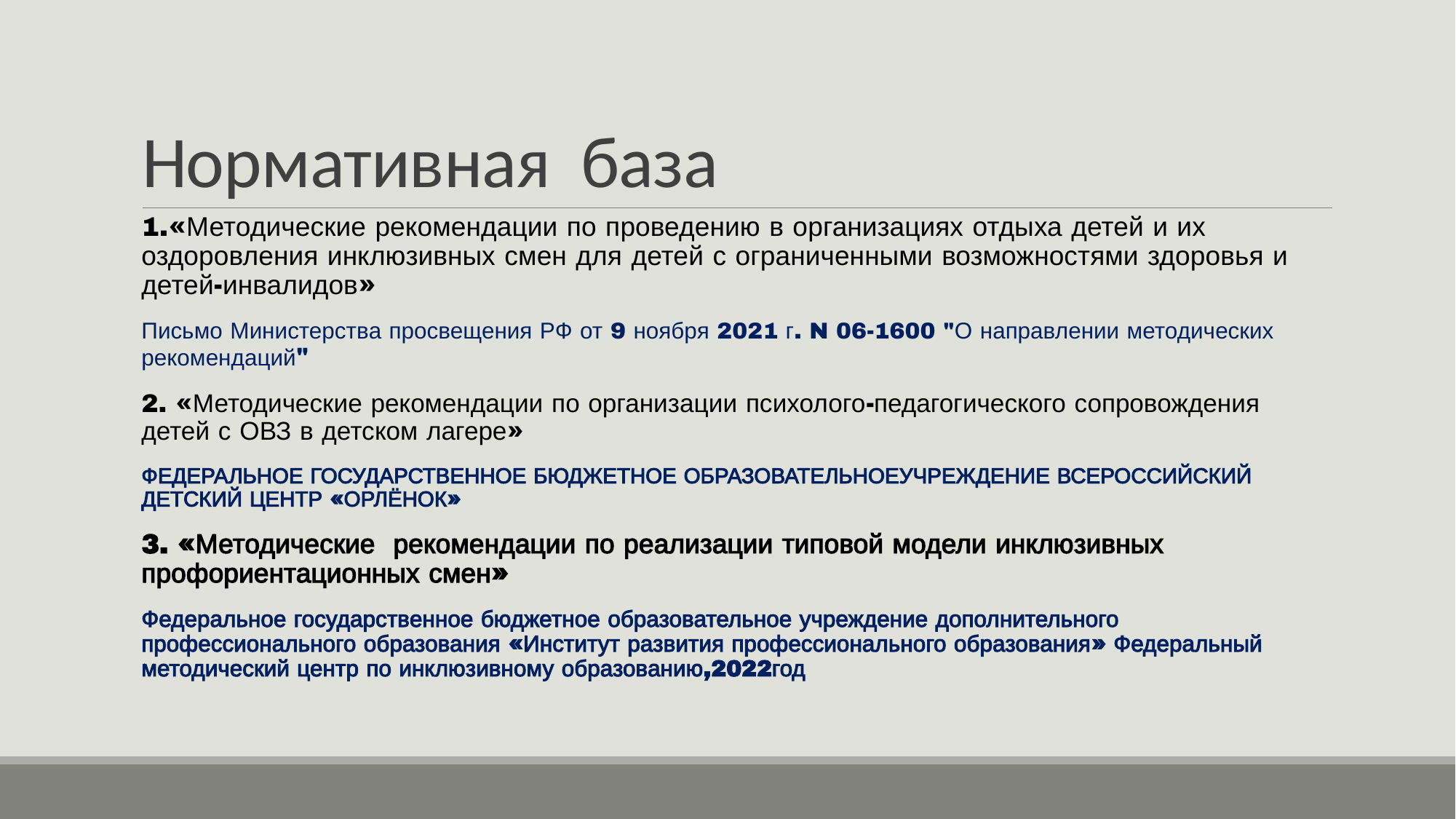

# Нормативная  база
1.«Методические рекомендации по проведению в организациях отдыха детей и их оздоровления инклюзивных смен для детей с ограниченными возможностями здоровья и детей-инвалидов»
Письмо Министерства просвещения РФ от 9 ноября 2021 г. N 06-1600 "О направлении методических рекомендаций"
2. «Методические рекомендации по организации психолого-педагогического сопровождения детей с ОВЗ в детском лагере»
ФЕДЕРАЛЬНОЕ ГОСУДАРСТВЕННОЕ БЮДЖЕТНОЕ ОБРАЗОВАТЕЛЬНОЕУЧРЕЖДЕНИЕ ВСЕРОССИЙСКИЙ ДЕТСКИЙ ЦЕНТР «ОРЛЁНОК»
3. «Методические  рекомендации по реализации типовой модели инклюзивных профориентационных смен»
Федеральное государственное бюджетное образовательное учреждение дополнительного профессионального образования «Институт развития профессионального образования» Федеральный методический центр по инклюзивному образованию,2022год